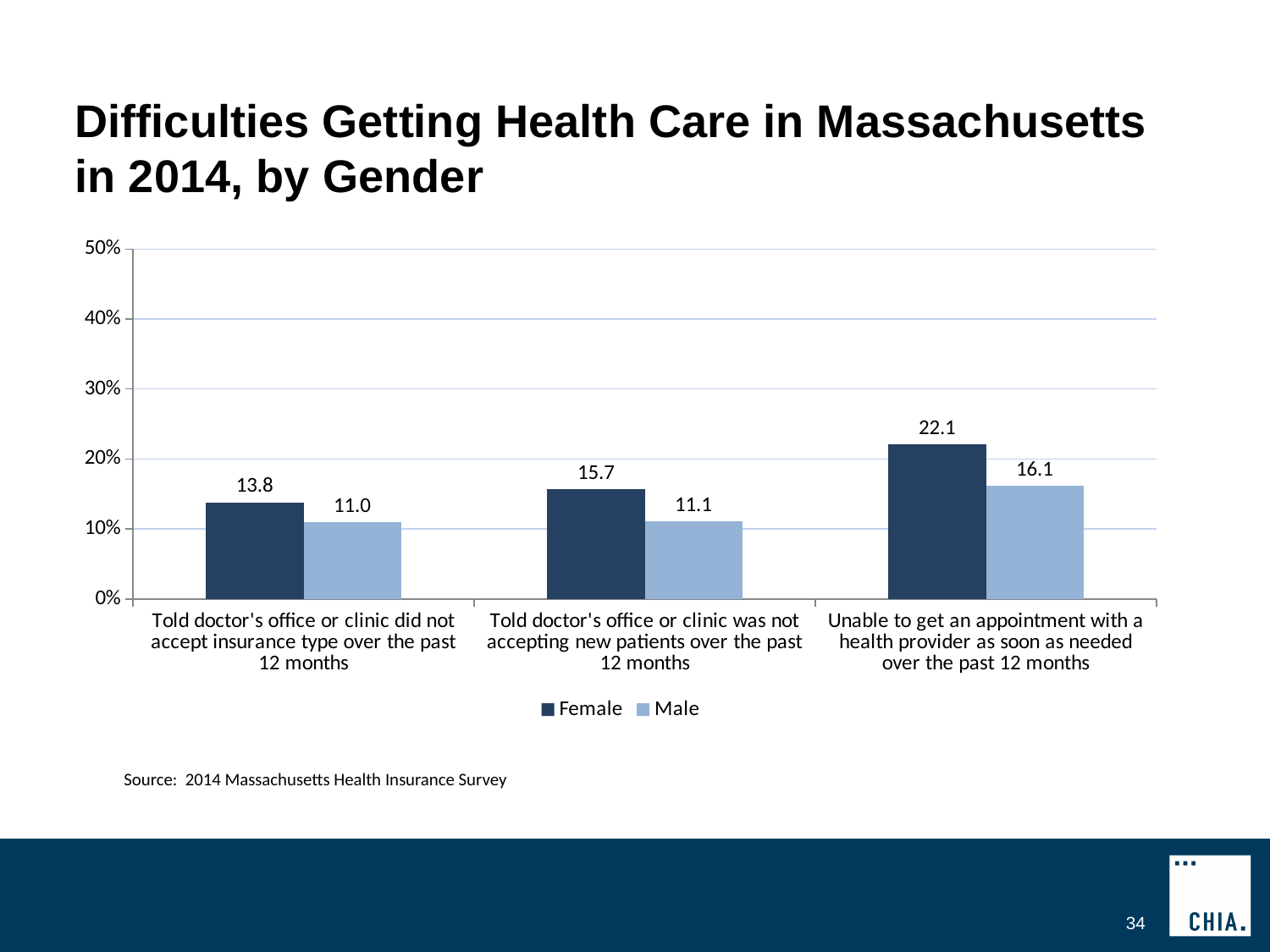

# Difficulties Getting Health Care in Massachusetts in 2014, by Gender

### Chart

| Category | Female | Male |
|---|---|---|
| Told doctor's office or clinic did not accept insurance type over the past 12 months | 13.779920515228994 | 10.965855724922081 |
| Told doctor's office or clinic was not accepting new patients over the past 12 months | 15.669445438783 | 11.060137592781883 |
| Unable to get an appointment with a health provider as soon as needed over the past 12 months | 22.07304014018681 | 16.11515914983654 |
Source:  2014 Massachusetts Health Insurance Survey
34